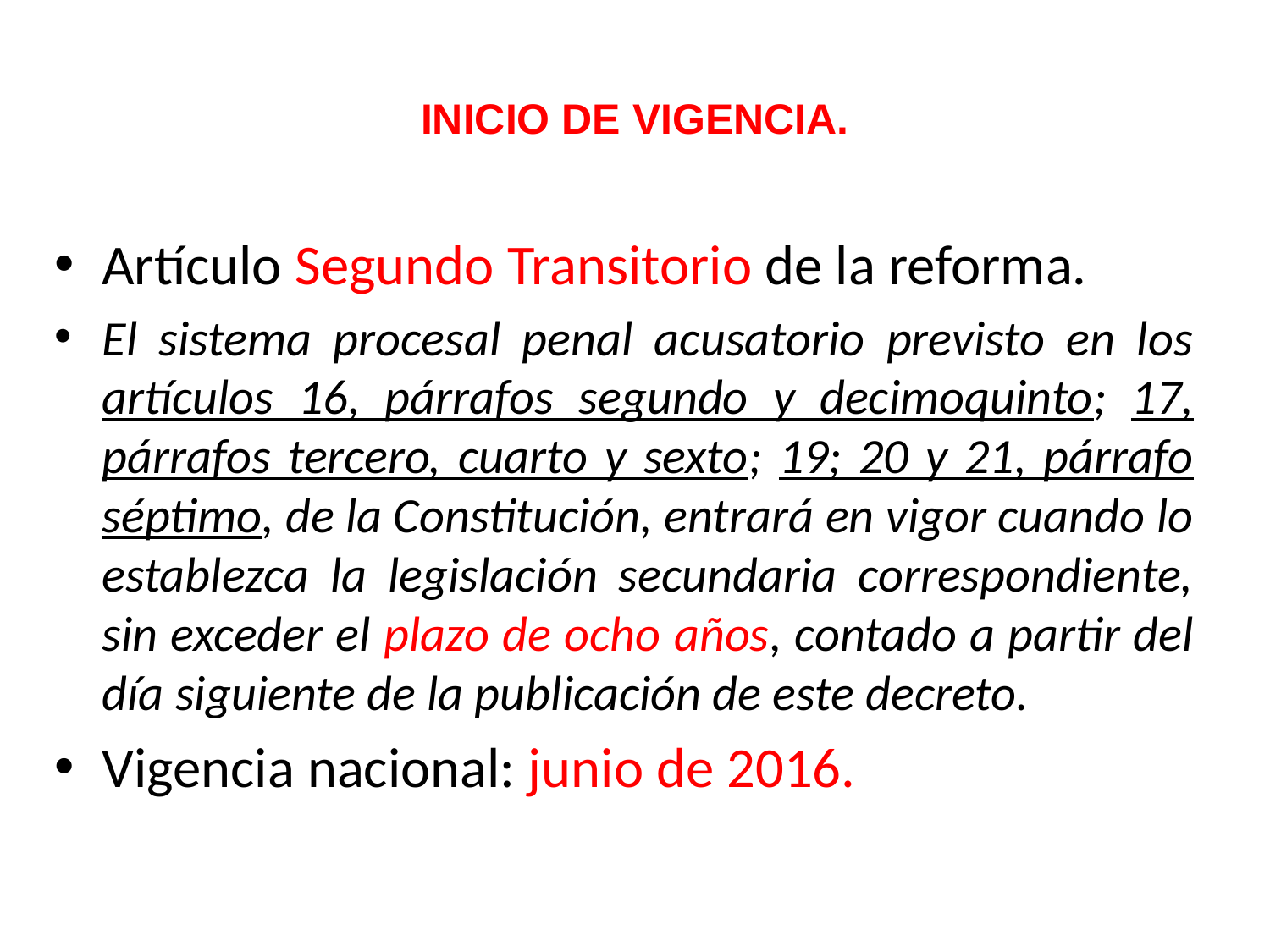

# INICIO DE VIGENCIA.
Artículo Segundo Transitorio de la reforma.
El sistema procesal penal acusatorio previsto en los artículos 16, párrafos segundo y decimoquinto; 17, párrafos tercero, cuarto y sexto; 19; 20 y 21, párrafo séptimo, de la Constitución, entrará en vigor cuando lo establezca la legislación secundaria correspondiente, sin exceder el plazo de ocho años, contado a partir del día siguiente de la publicación de este decreto.
Vigencia nacional: junio de 2016.